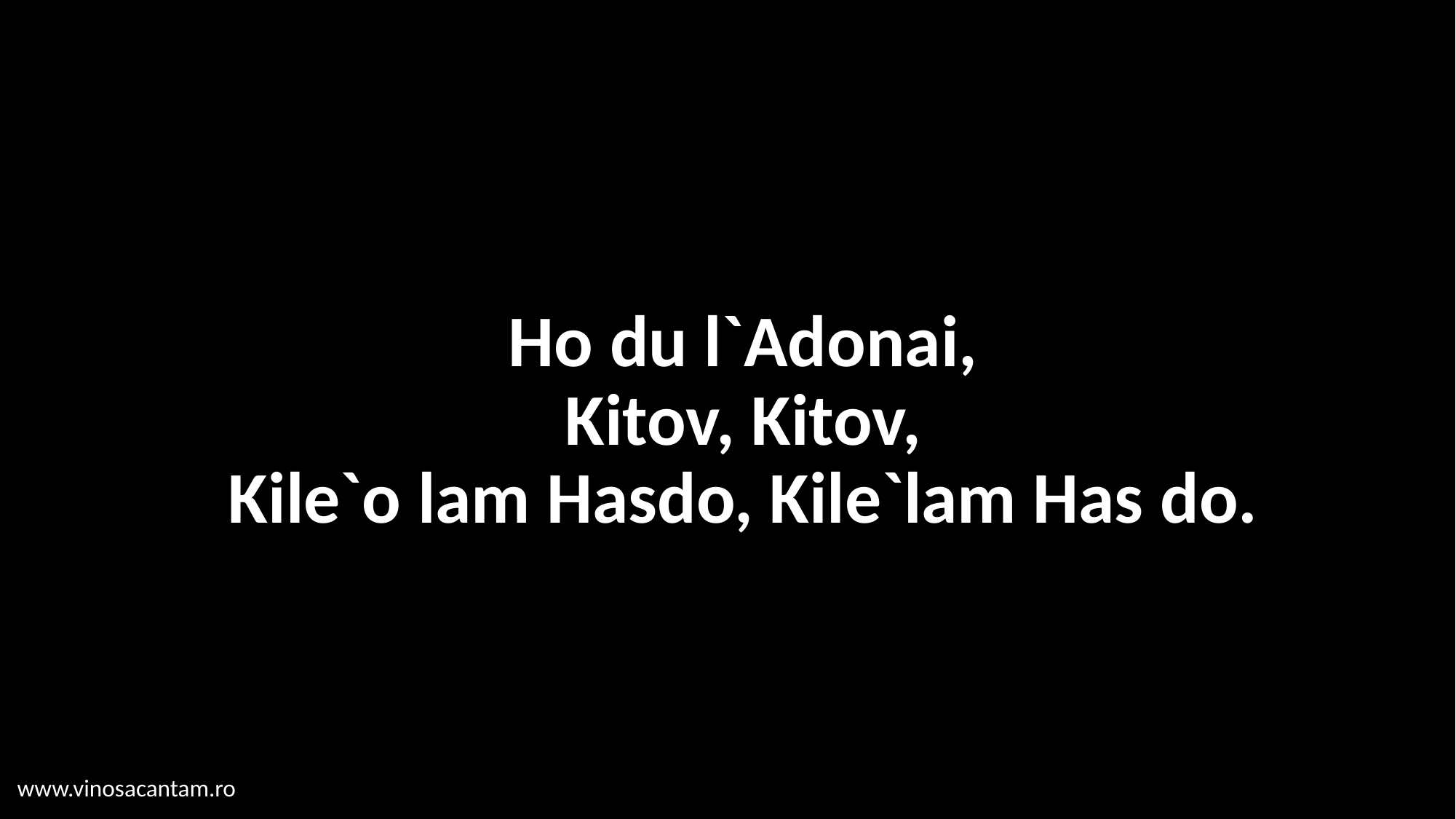

# Ho du l`Adonai, Kitov, Kitov, Kile`o lam Hasdo, Kile`lam Has do.
www.vinosacantam.ro